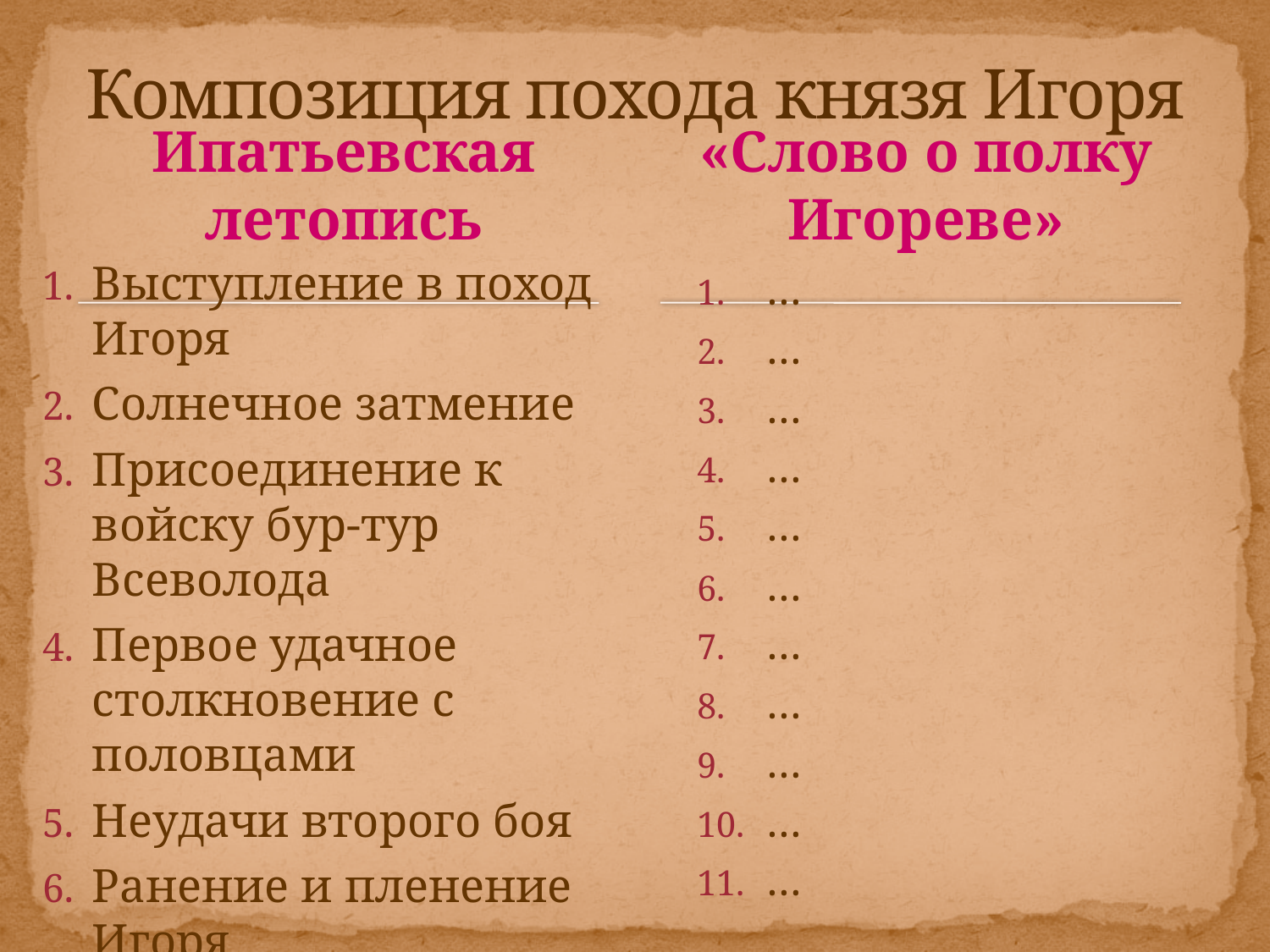

# Композиция похода князя Игоря
Ипатьевская летопись
«Слово о полку Игореве»
Выступление в поход Игоря
Солнечное затмение
Присоединение к войску бур-тур Всеволода
Первое удачное столкновение с половцами
Неудачи второго боя
Ранение и пленение Игоря
Набеги половцев на Русь
Побег Игоря из плена
…
…
…
…
…
…
…
…
…
…
…